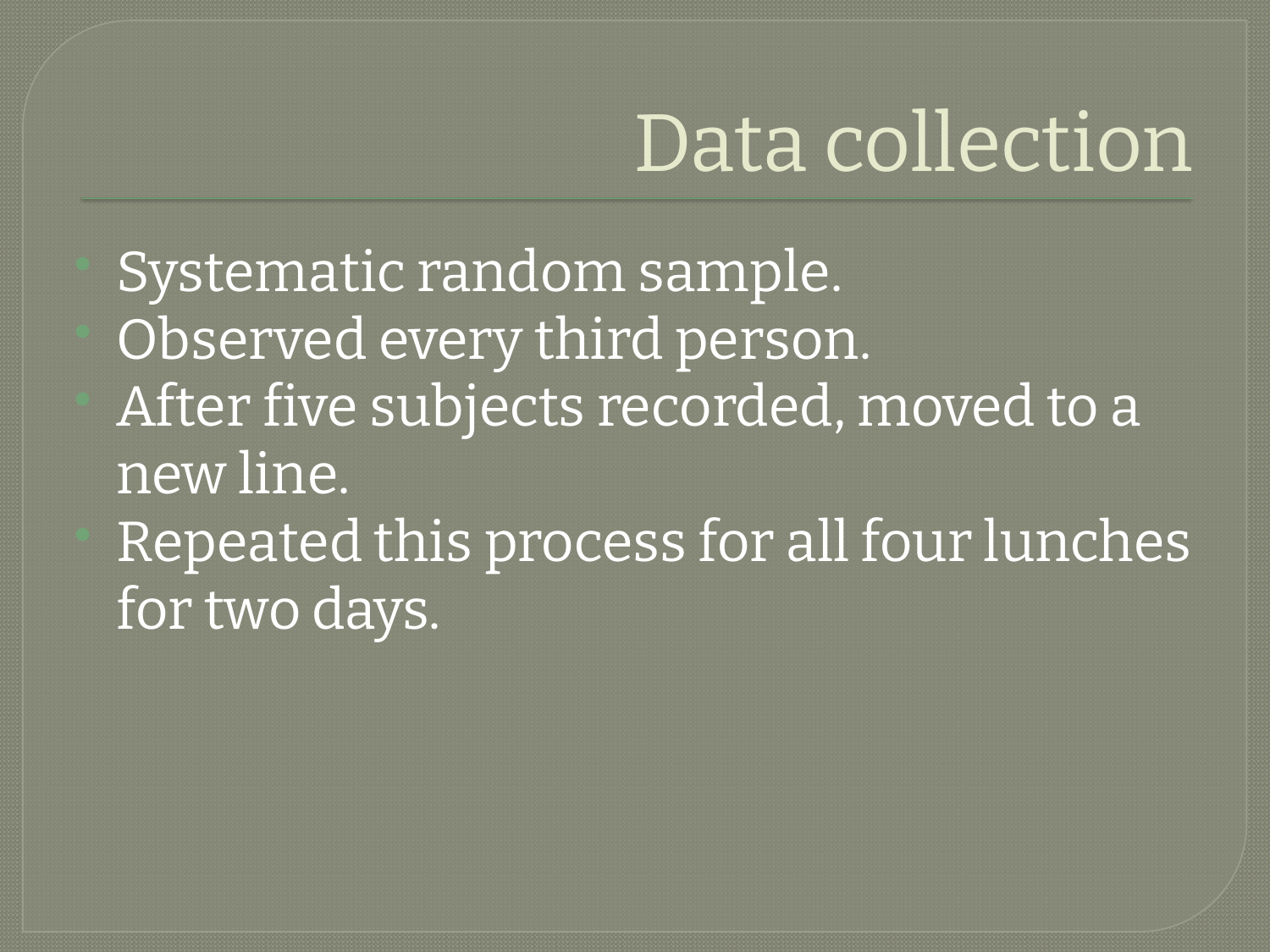

# Data collection
Systematic random sample.
Observed every third person.
After five subjects recorded, moved to a new line.
Repeated this process for all four lunches for two days.